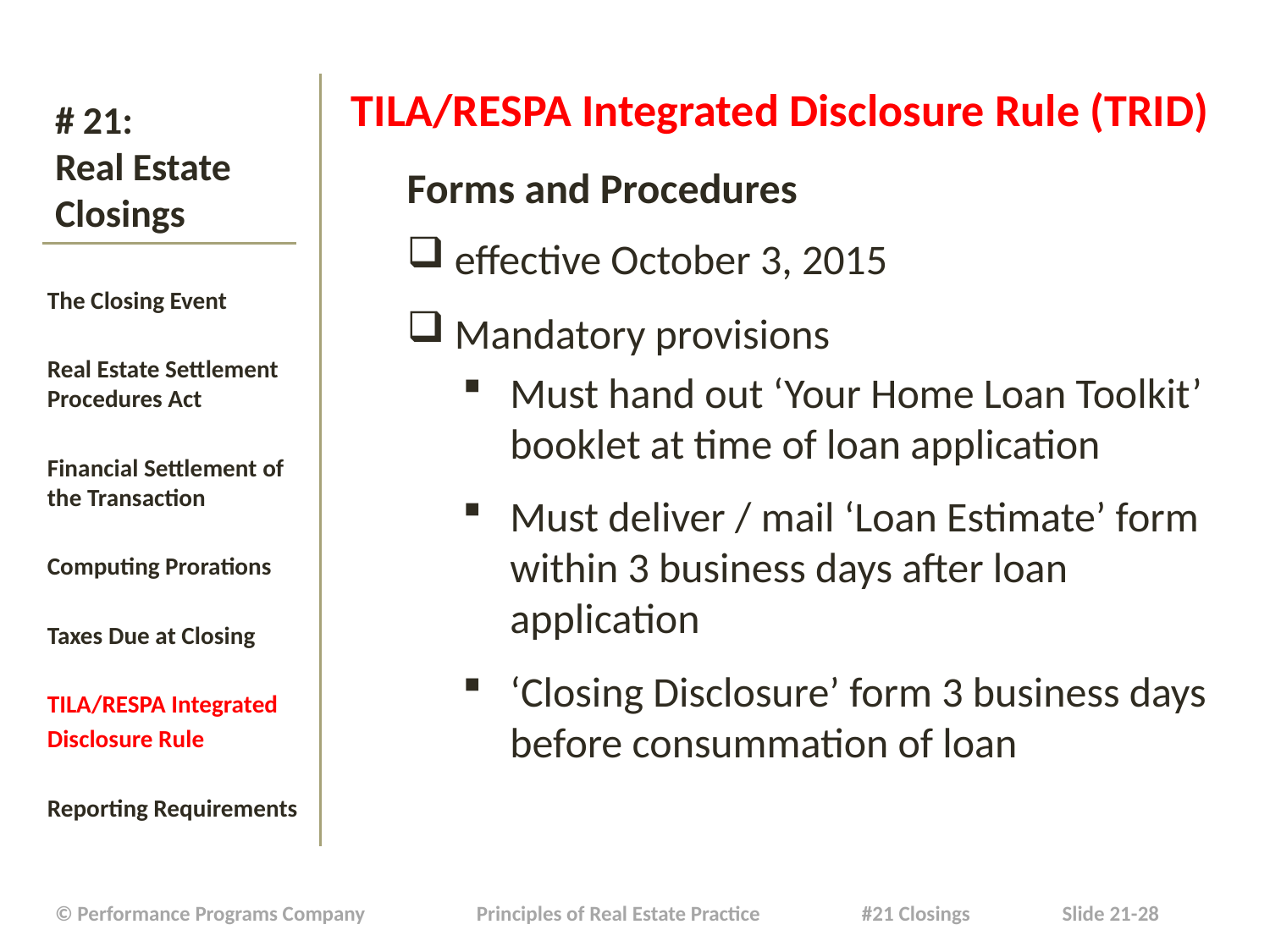

# # 21: Real Estate Closings
TILA/RESPA Integrated Disclosure Rule (TRID)

Forms and Procedures

effective October 3, 2015
Mandatory provisions
Must hand out ‘Your Home Loan Toolkit’ booklet at time of loan application
Must deliver / mail ‘Loan Estimate’ form within 3 business days after loan application
‘Closing Disclosure’ form 3 business days before consummation of loan

The Closing Event

Real Estate Settlement Procedures Act

Financial Settlement of the Transaction

Computing Prorations

Taxes Due at Closing

TILA/RESPA Integrated
Disclosure Rule

Reporting Requirements

| © Performance Programs Company Principles of Real Estate Practice #21 Closings Slide 21-28 |
| --- |